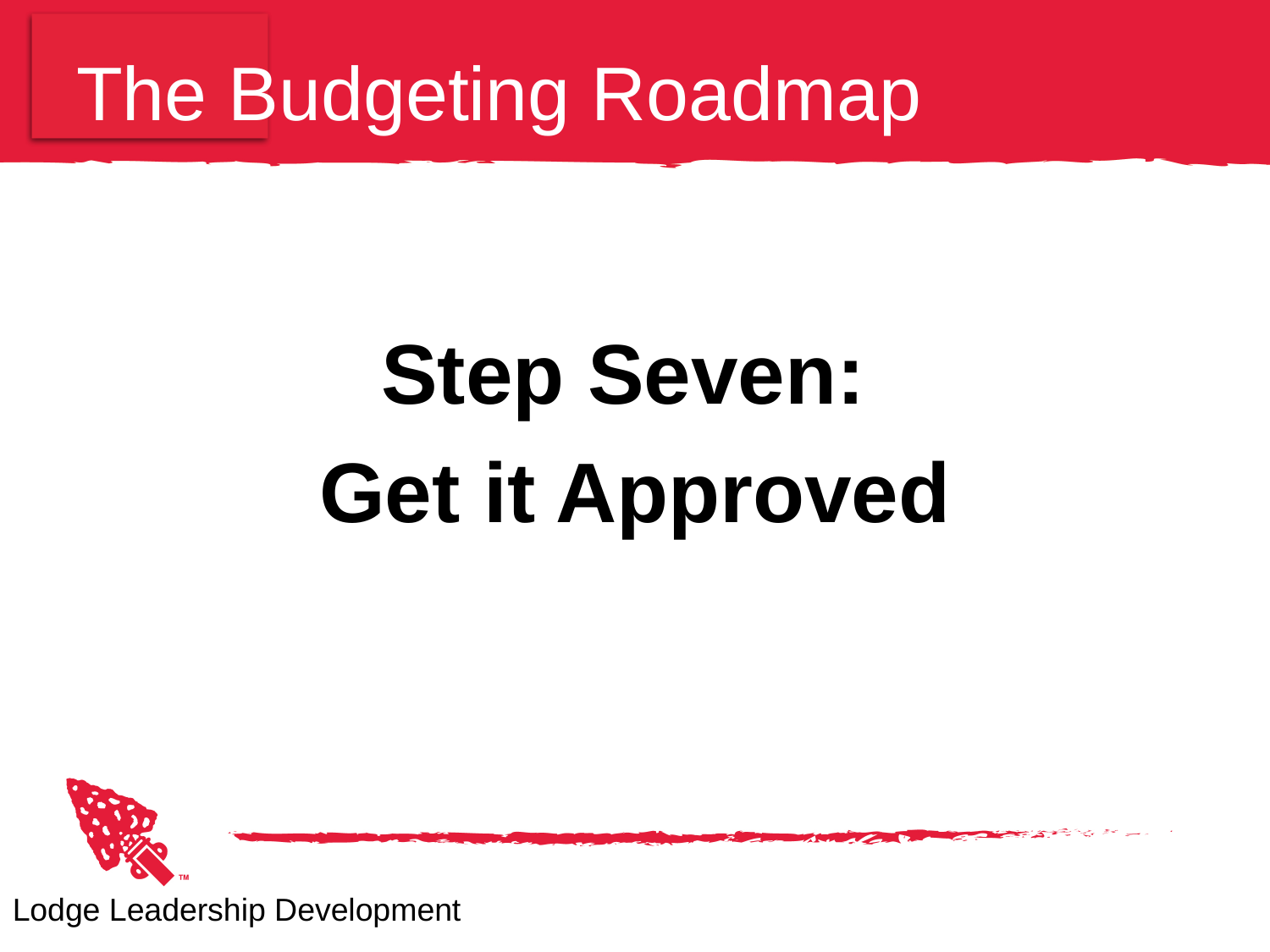

# The Budgeting Roadmap
Step Seven:
Get it Approved
Lodge Leadership Development